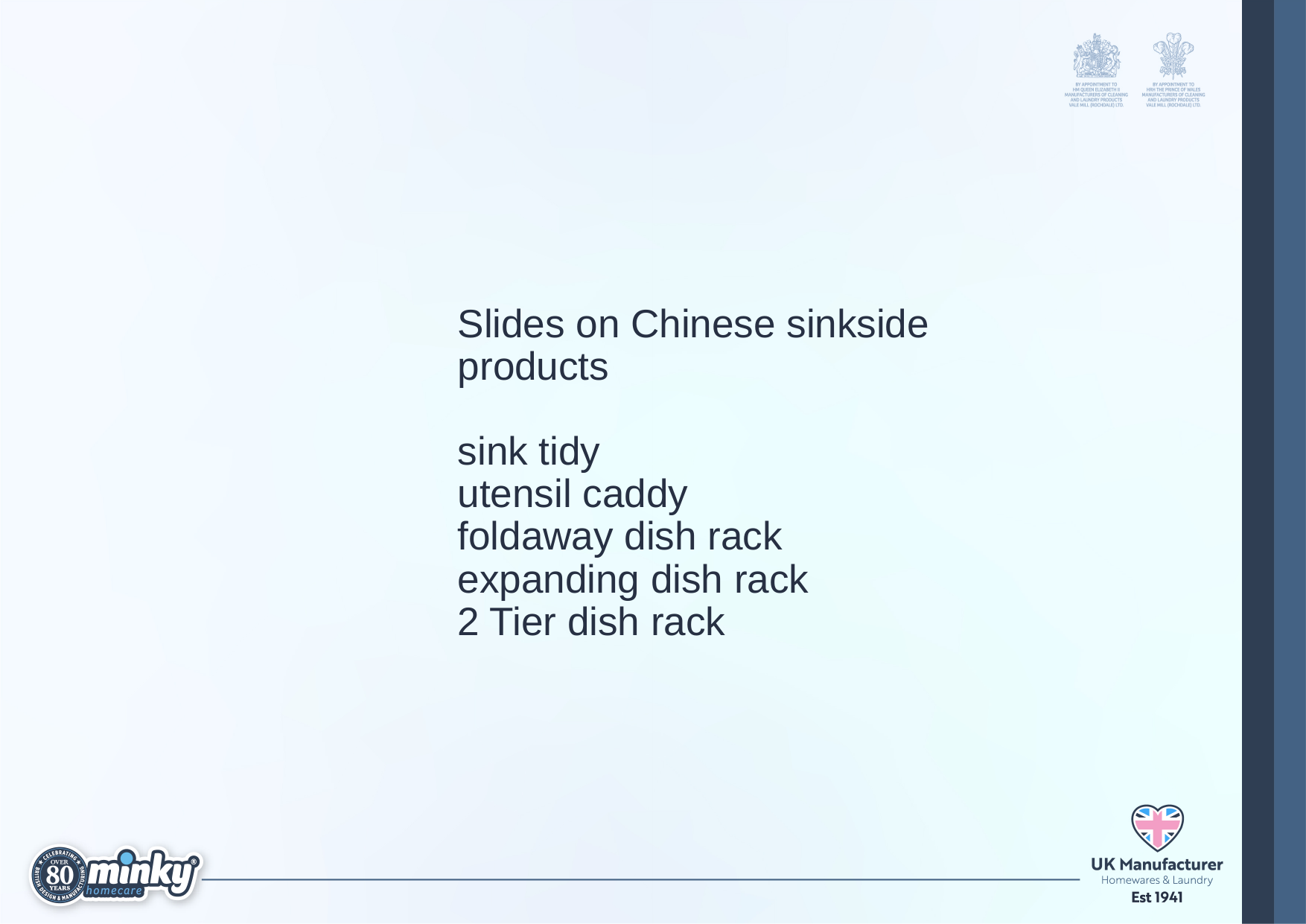

# Slides on Chinese sinkside products sink tidy utensil caddy foldaway dish rack expanding dish rack 2 Tier dish rack